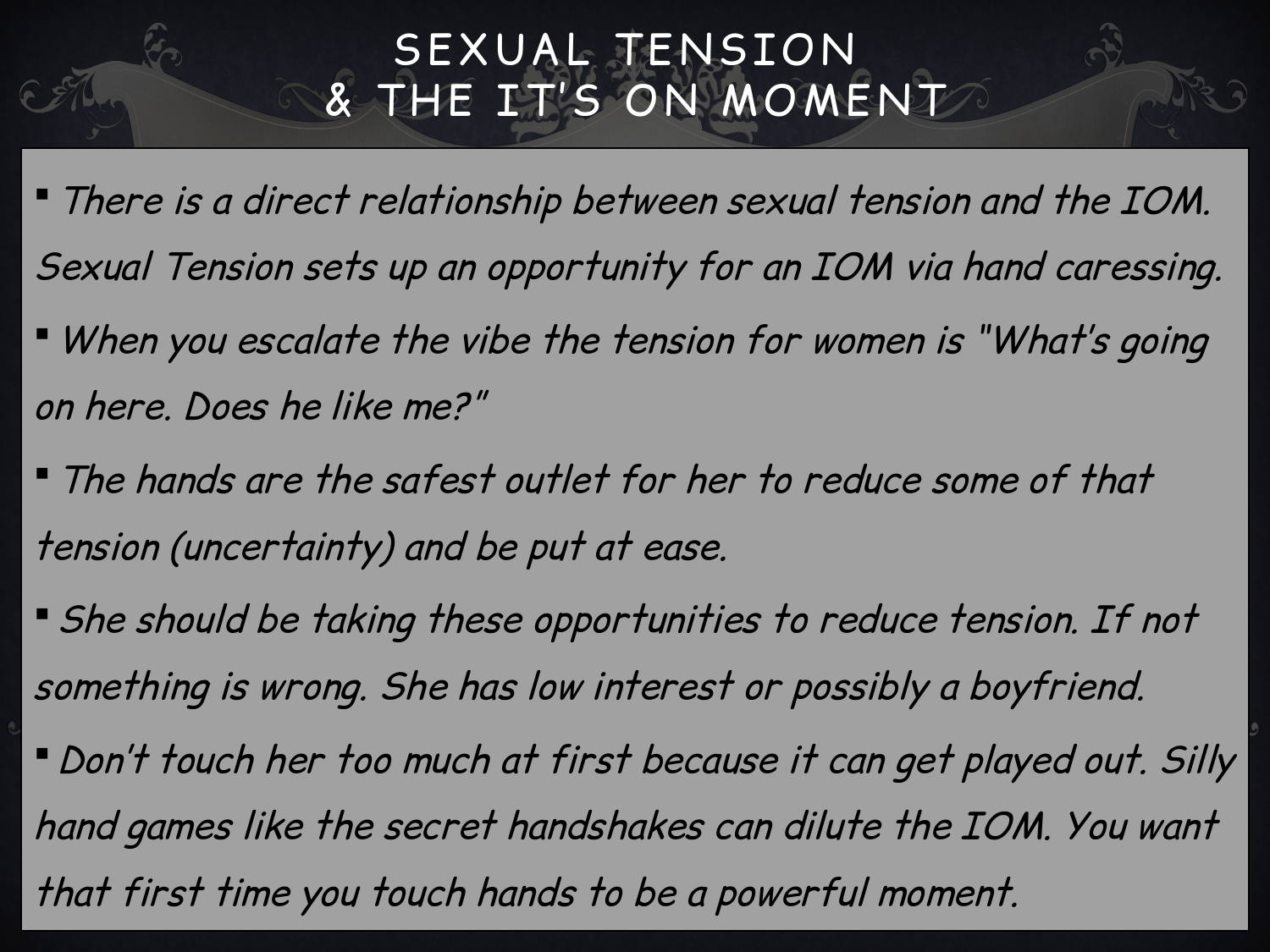

# Sexual Tension & The It’s On Moment
 There is a direct relationship between sexual tension and the IOM. Sexual Tension sets up an opportunity for an IOM via hand caressing.
 When you escalate the vibe the tension for women is “What’s going on here. Does he like me?”
 The hands are the safest outlet for her to reduce some of that tension (uncertainty) and be put at ease.
 She should be taking these opportunities to reduce tension. If not something is wrong. She has low interest or possibly a boyfriend.
 Don’t touch her too much at first because it can get played out. Silly hand games like the secret handshakes can dilute the IOM. You want that first time you touch hands to be a powerful moment.